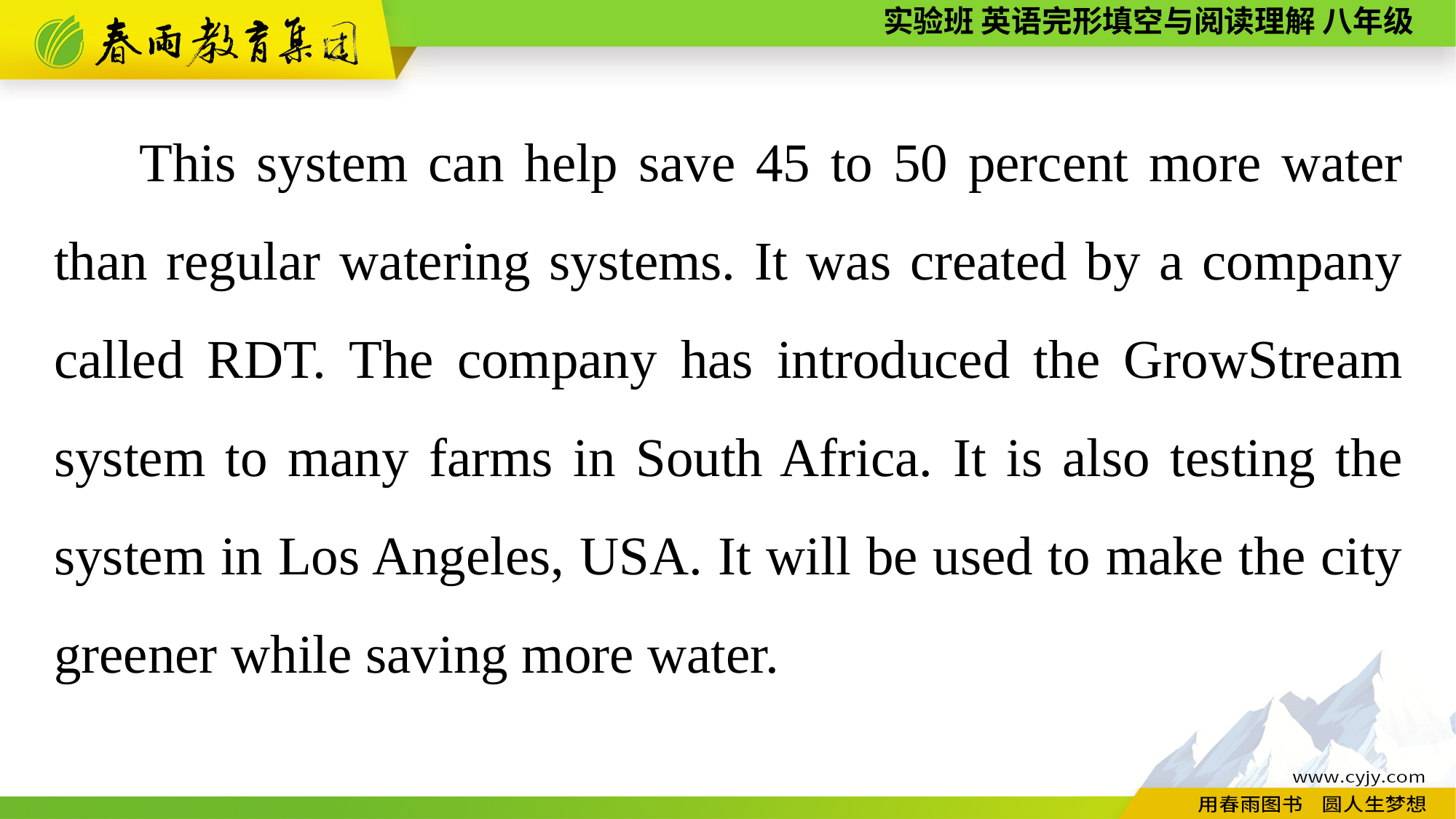

This system can help save 45 to 50 percent more water than regular watering systems. It was created by a company called RDT. The company has introduced the GrowStream system to many farms in South Africa. It is also testing the system in Los Angeles, USA. It will be used to make the city greener while saving more water.